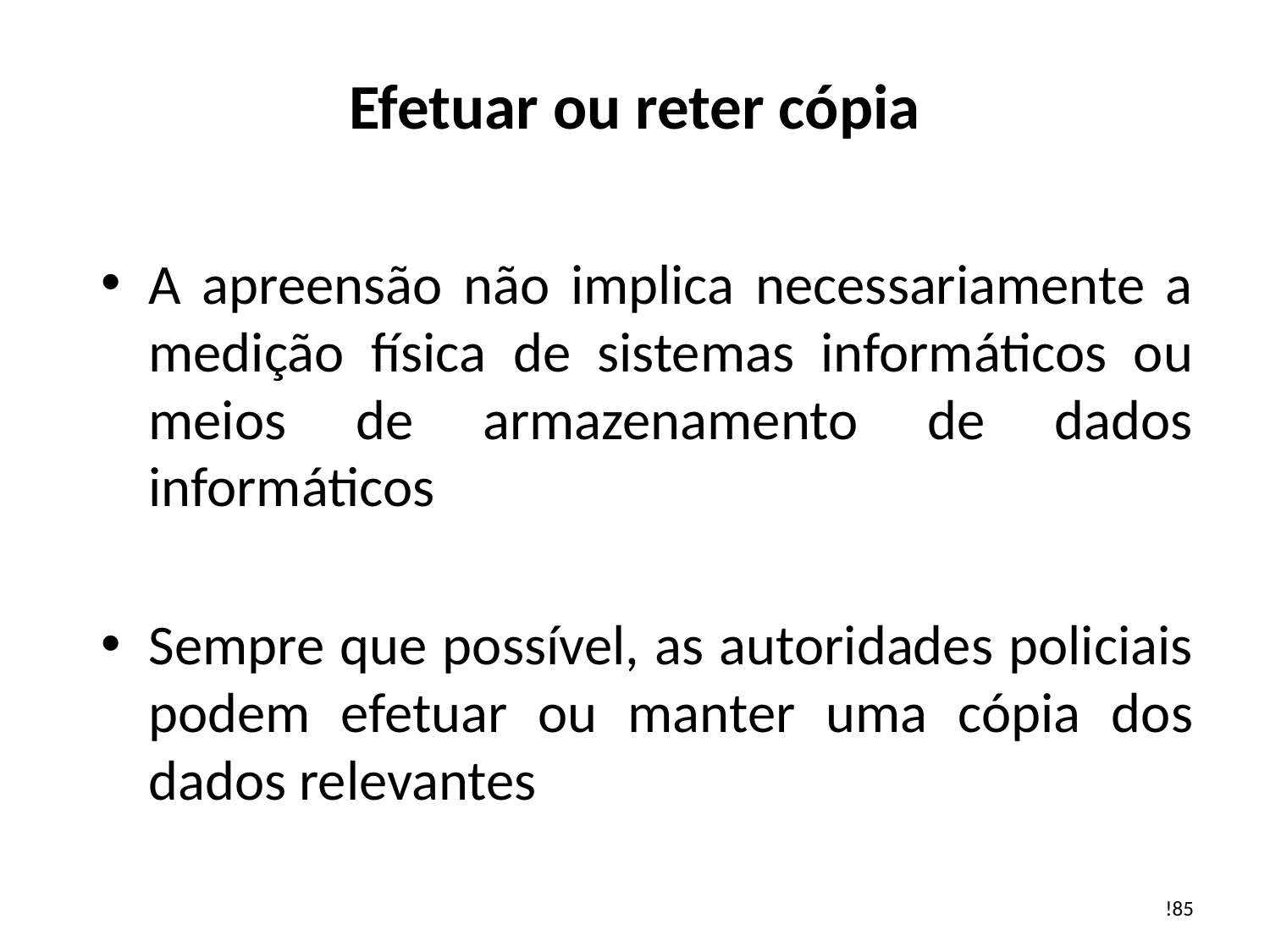

# Efetuar ou reter cópia
A apreensão não implica necessariamente a medição física de sistemas informáticos ou meios de armazenamento de dados informáticos

Sempre que possível, as autoridades policiais podem efetuar ou manter uma cópia dos dados relevantes
!85